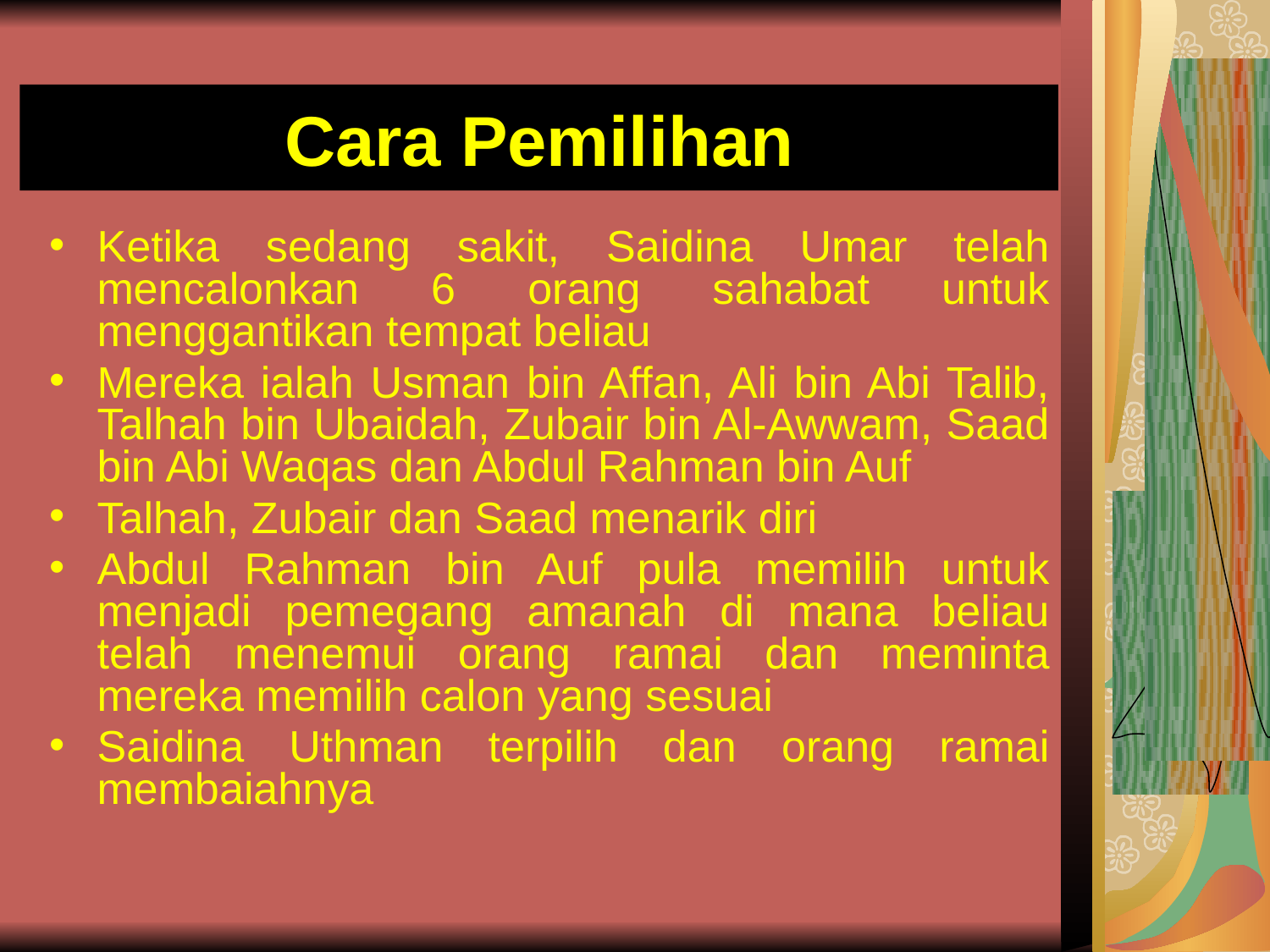

# Cara Pemilihan
Ketika sedang sakit, Saidina Umar telah mencalonkan 6 orang sahabat untuk menggantikan tempat beliau
Mereka ialah Usman bin Affan, Ali bin Abi Talib, Talhah bin Ubaidah, Zubair bin Al-Awwam, Saad bin Abi Waqas dan Abdul Rahman bin Auf
Talhah, Zubair dan Saad menarik diri
Abdul Rahman bin Auf pula memilih untuk menjadi pemegang amanah di mana beliau telah menemui orang ramai dan meminta mereka memilih calon yang sesuai
Saidina Uthman terpilih dan orang ramai membaiahnya